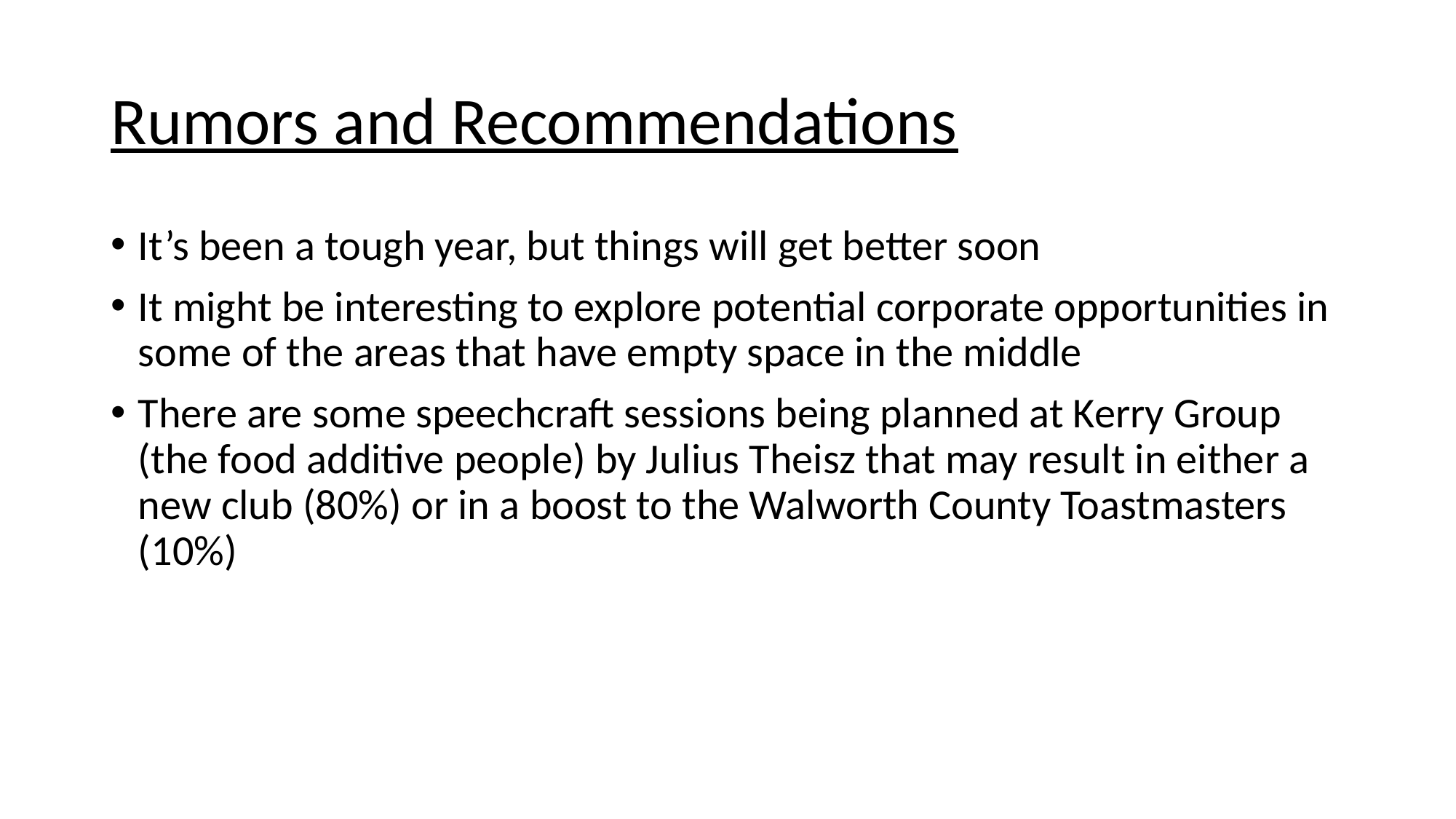

# Rumors and Recommendations
It’s been a tough year, but things will get better soon
It might be interesting to explore potential corporate opportunities in some of the areas that have empty space in the middle
There are some speechcraft sessions being planned at Kerry Group (the food additive people) by Julius Theisz that may result in either a new club (80%) or in a boost to the Walworth County Toastmasters (10%)